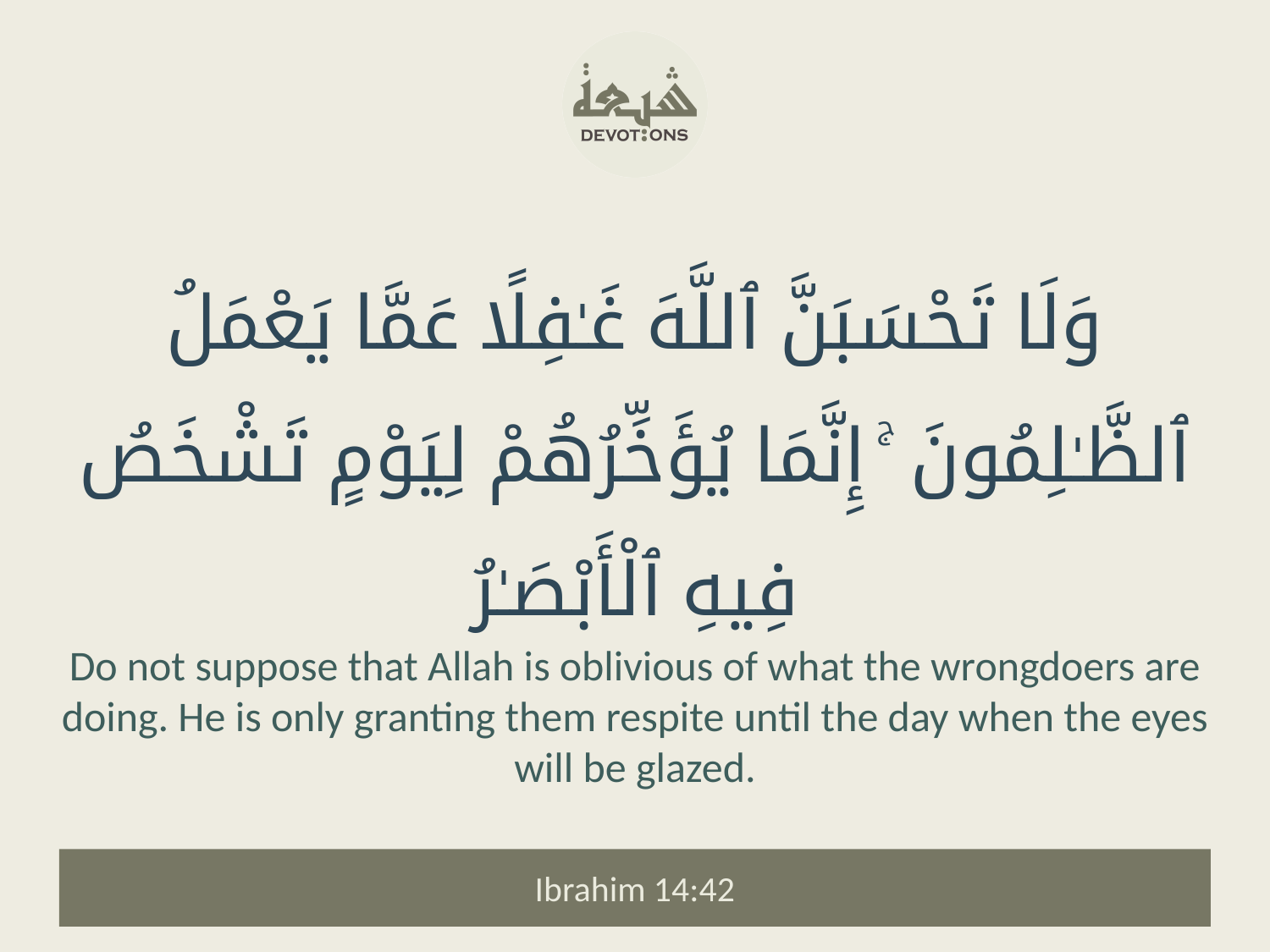

وَلَا تَحْسَبَنَّ ٱللَّهَ غَـٰفِلًا عَمَّا يَعْمَلُ ٱلظَّـٰلِمُونَ ۚ إِنَّمَا يُؤَخِّرُهُمْ لِيَوْمٍ تَشْخَصُ فِيهِ ٱلْأَبْصَـٰرُ
Do not suppose that Allah is oblivious of what the wrongdoers are doing. He is only granting them respite until the day when the eyes will be glazed.
Ibrahim 14:42